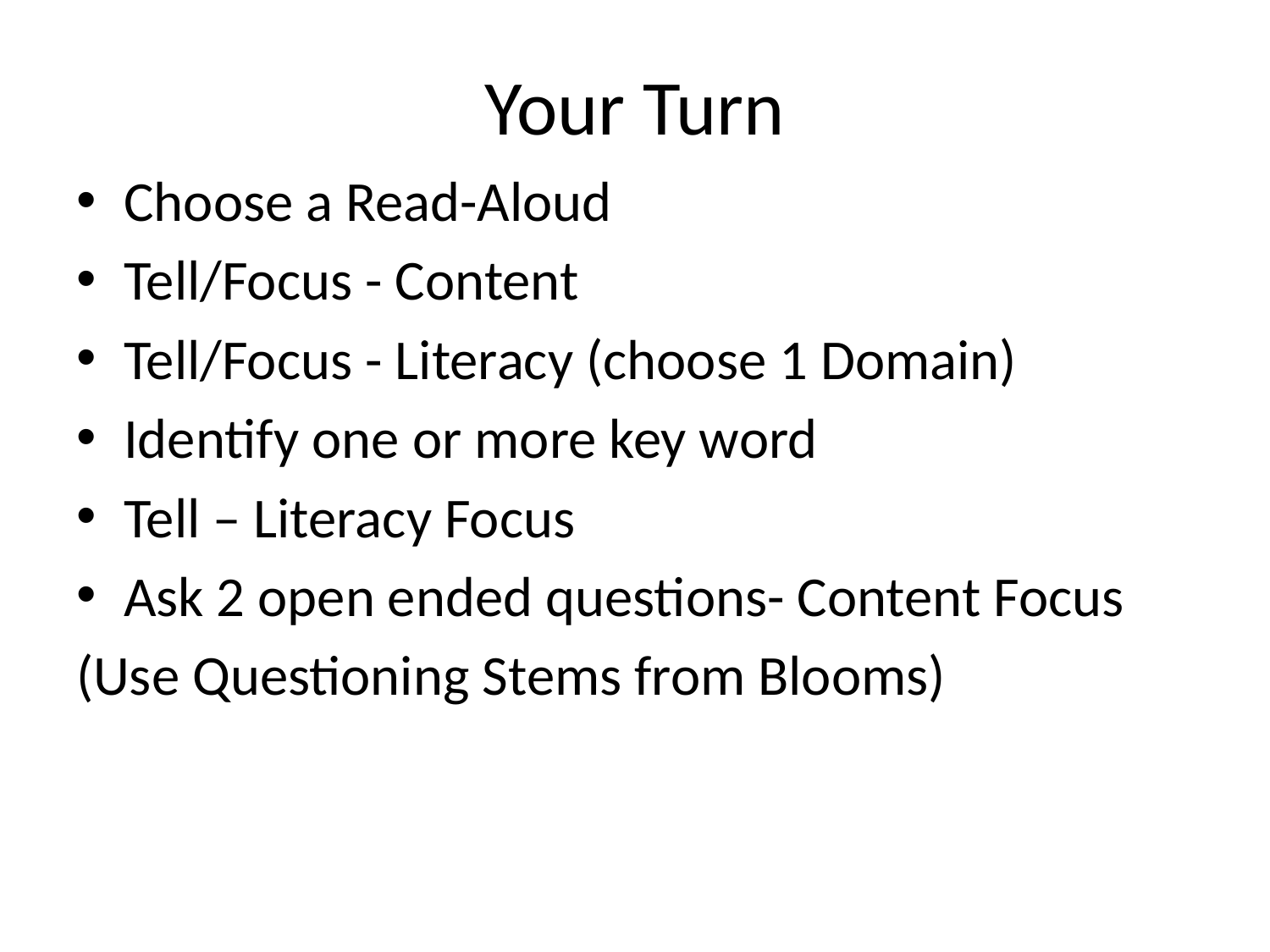

# Your Turn
Choose a Read-Aloud
Tell/Focus - Content
Tell/Focus - Literacy (choose 1 Domain)
Identify one or more key word
Tell – Literacy Focus
Ask 2 open ended questions- Content Focus
(Use Questioning Stems from Blooms)